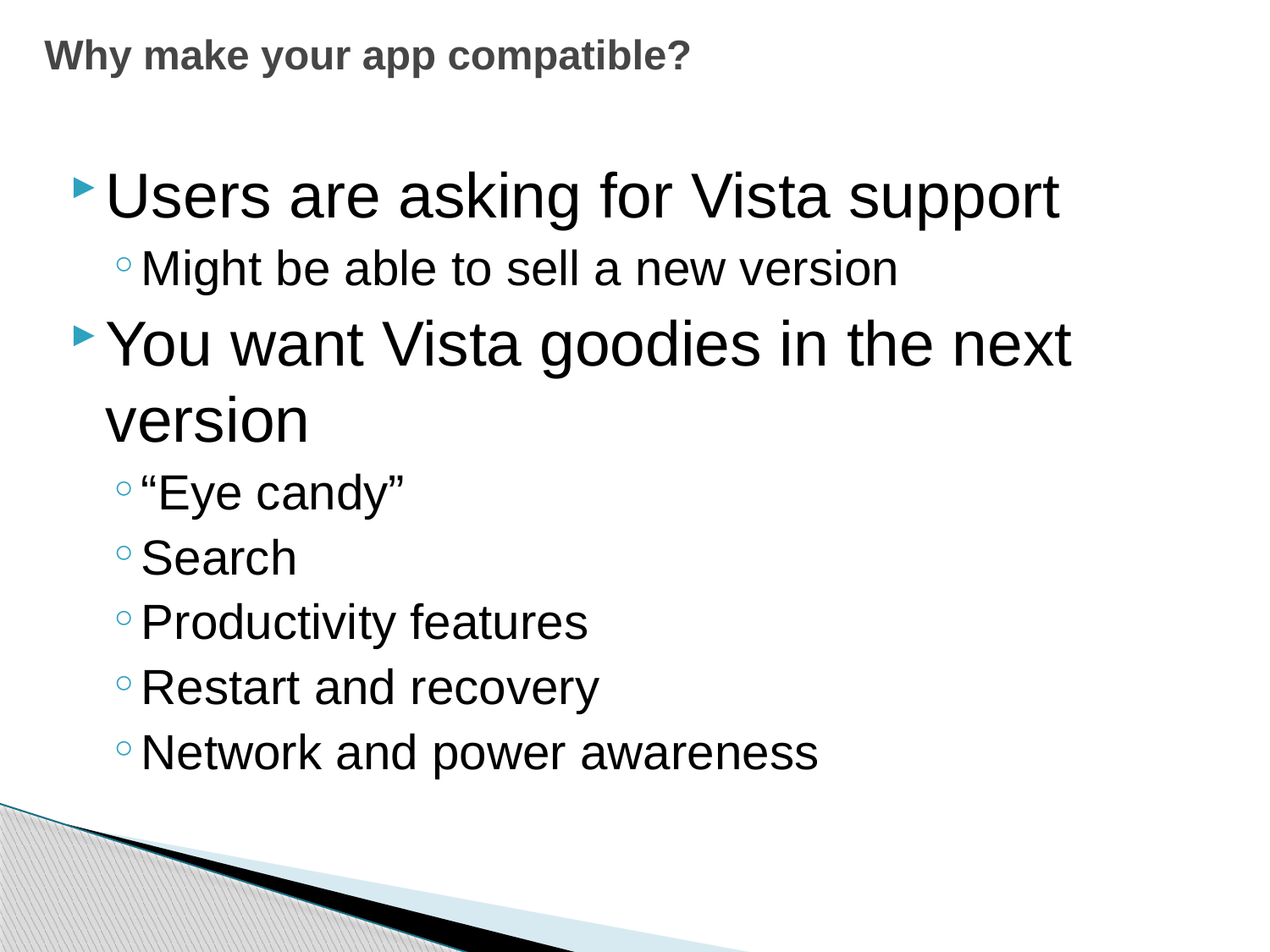

# Why make your app compatible?
Users are asking for Vista support
Might be able to sell a new version
You want Vista goodies in the next version
“Eye candy”
Search
Productivity features
Restart and recovery
Network and power awareness